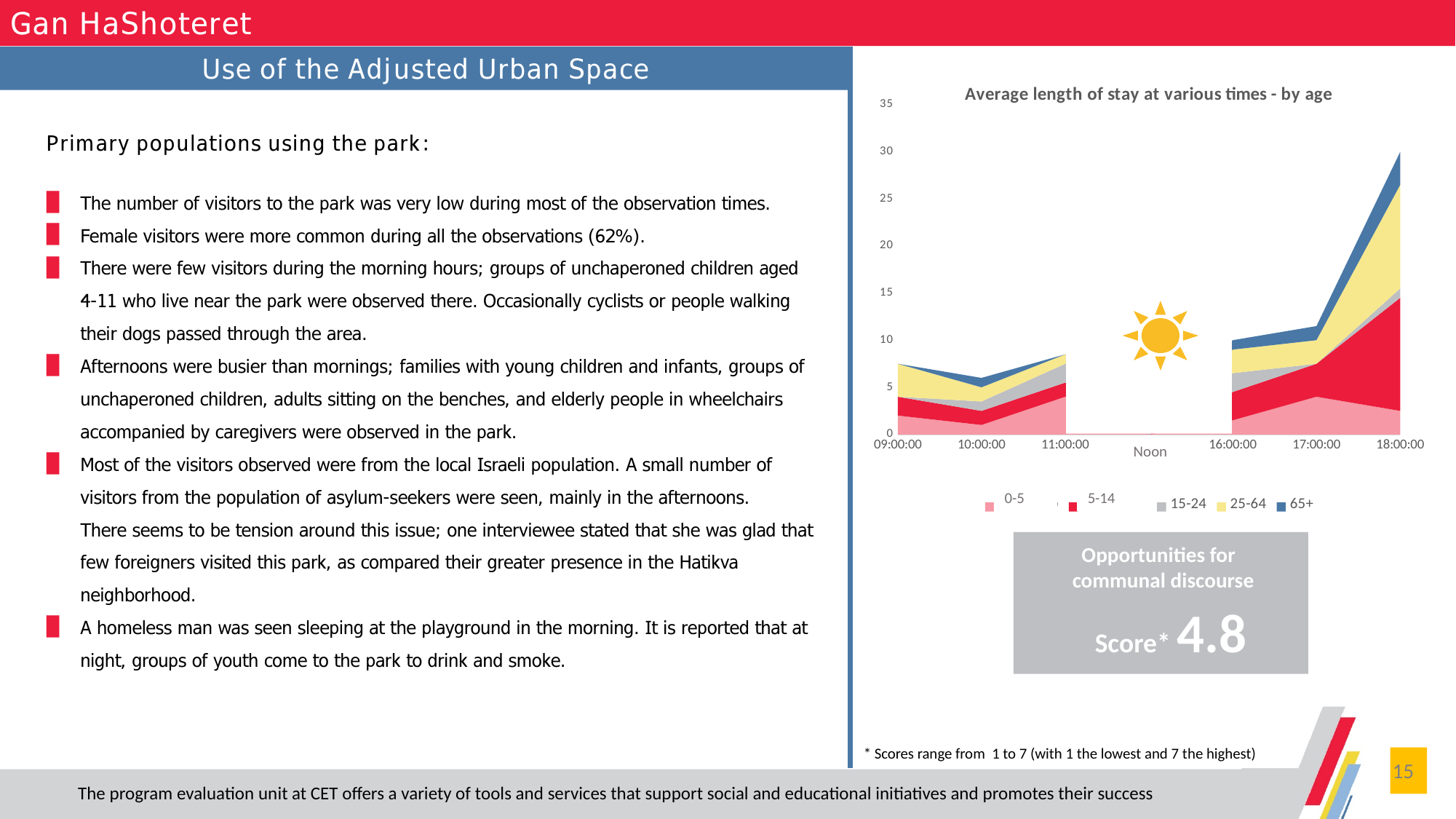

Gan HaShoteret
Use of the Adjusted Urban Space

### Chart: Average length of stay at various times - by age

| Category | לידה עד 5 | ילדים 5-14 | 15-24 | 25-64 | 65+ |
|---|---|---|---|---|---|
| 09:00:00 | 2.0 | 2.0 | None | 3.5 | None |
| 10:00:00 | 1.0 | 1.5 | 1.0 | 1.5 | 1.0 |
| 11:00:00 | 4.0 | 1.5 | 2.0 | 1.0 | None |
| צוהריים | None | None | None | None | None |
| 16:00:00 | 1.5 | 3.0 | 2.0 | 2.5 | 1.0 |
| 17:00:00 | 4.0 | 3.5 | None | 2.5 | 1.5 |
| 18:00:00 | 2.5 | 12.0 | 1.0 | 11.0 | 3.5 |
Primary populations using the park:
The number of visitors to the park was very low during most of the observation times.
Female visitors were more common during all the observations (62%).
There were few visitors during the morning hours; groups of unchaperoned children aged 4-11 who live near the park were observed there. Occasionally cyclists or people walking their dogs passed through the area.
Afternoons were busier than mornings; families with young children and infants, groups of unchaperoned children, adults sitting on the benches, and elderly people in wheelchairs accompanied by caregivers were observed in the park.
Most of the visitors observed were from the local Israeli population. A small number of visitors from the population of asylum-seekers were seen, mainly in the afternoons.
There seems to be tension around this issue; one interviewee stated that she was glad that few foreigners visited this park, as compared their greater presence in the Hatikva neighborhood.
A homeless man was seen sleeping at the playground in the morning. It is reported that at night, groups of youth come to the park to drink and smoke.
15
Noon
5-14
0-5
Opportunities for
communal discourse
Score* 4.8
* Scores range from  1 to 7 (with 1 the lowest and 7 the highest)
15